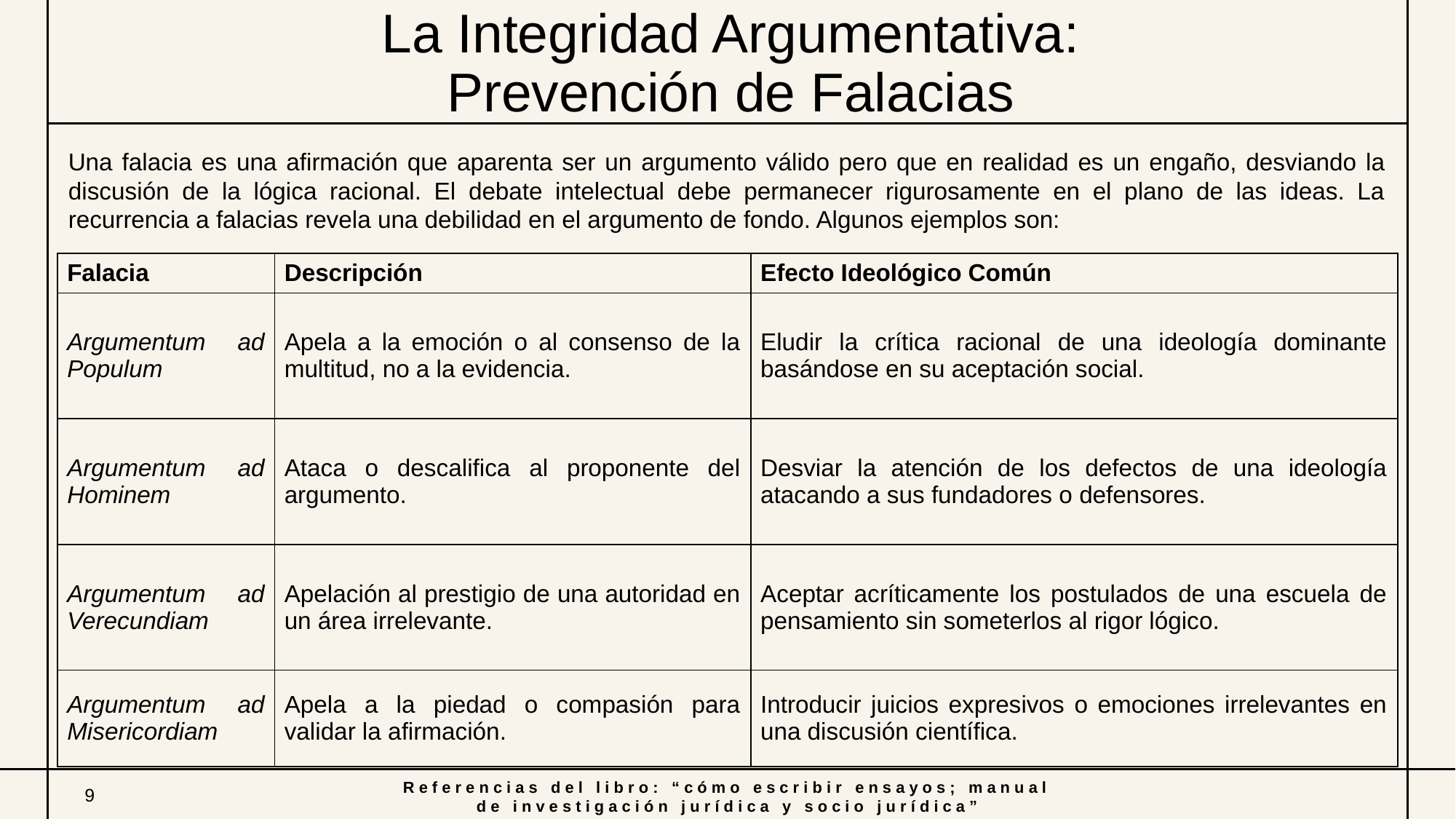

# La Integridad Argumentativa: Prevención de Falacias
Una falacia es una afirmación que aparenta ser un argumento válido pero que en realidad es un engaño, desviando la discusión de la lógica racional. El debate intelectual debe permanecer rigurosamente en el plano de las ideas. La recurrencia a falacias revela una debilidad en el argumento de fondo. Algunos ejemplos son:

| Falacia | Descripción | Efecto Ideológico Común |
| --- | --- | --- |
| Argumentum ad Populum | Apela a la emoción o al consenso de la multitud, no a la evidencia. | Eludir la crítica racional de una ideología dominante basándose en su aceptación social. |
| Argumentum ad Hominem | Ataca o descalifica al proponente del argumento. | Desviar la atención de los defectos de una ideología atacando a sus fundadores o defensores. |
| Argumentum ad Verecundiam | Apelación al prestigio de una autoridad en un área irrelevante. | Aceptar acríticamente los postulados de una escuela de pensamiento sin someterlos al rigor lógico. |
| Argumentum ad Misericordiam | Apela a la piedad o compasión para validar la afirmación. | Introducir juicios expresivos o emociones irrelevantes en una discusión científica. |
Referencias del libro: “cómo escribir ensayos; manual de investigación jurídica y socio jurídica”

9